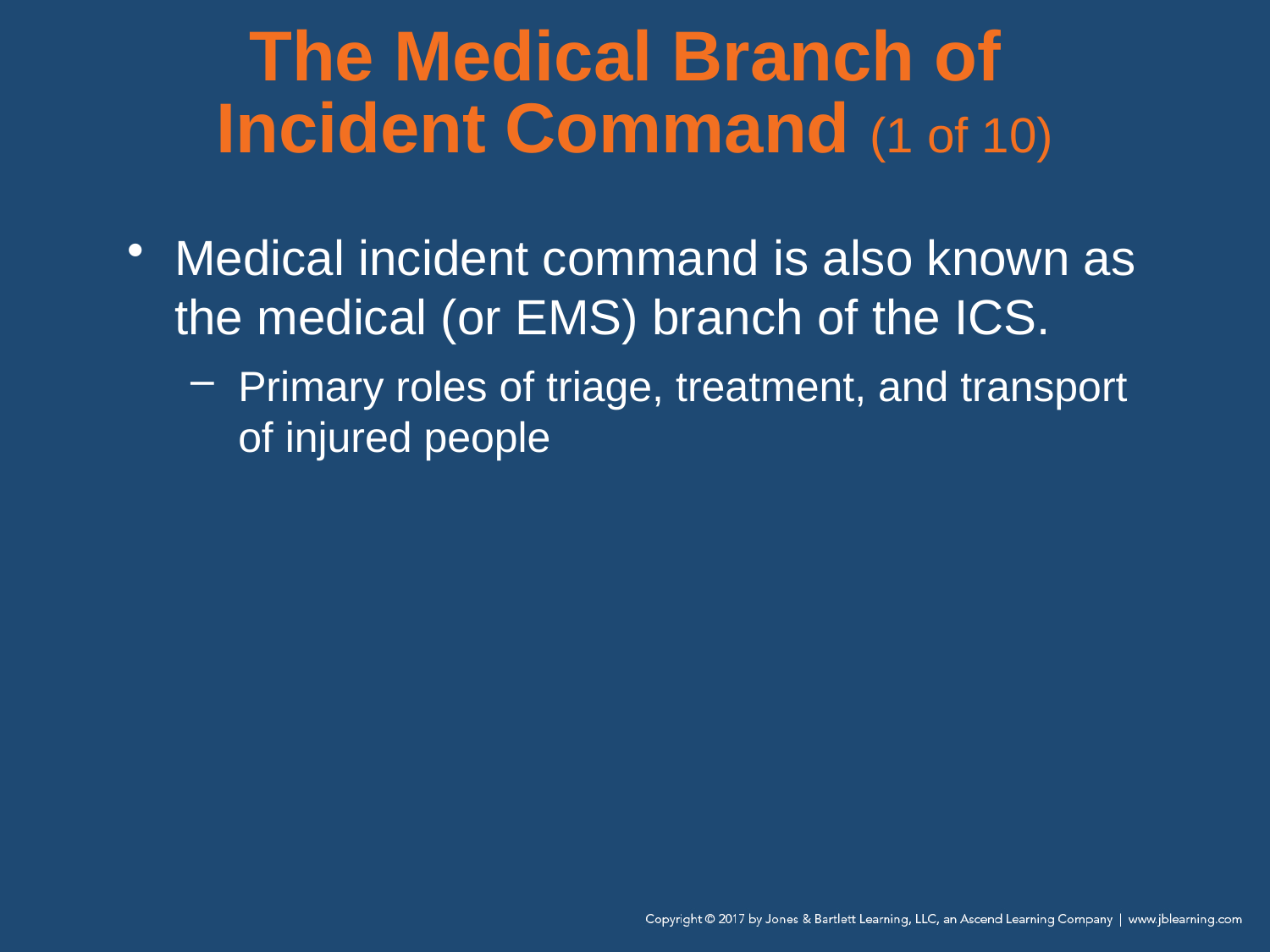

# The Medical Branch of Incident Command (1 of 10)
Medical incident command is also known as the medical (or EMS) branch of the ICS.
Primary roles of triage, treatment, and transport of injured people